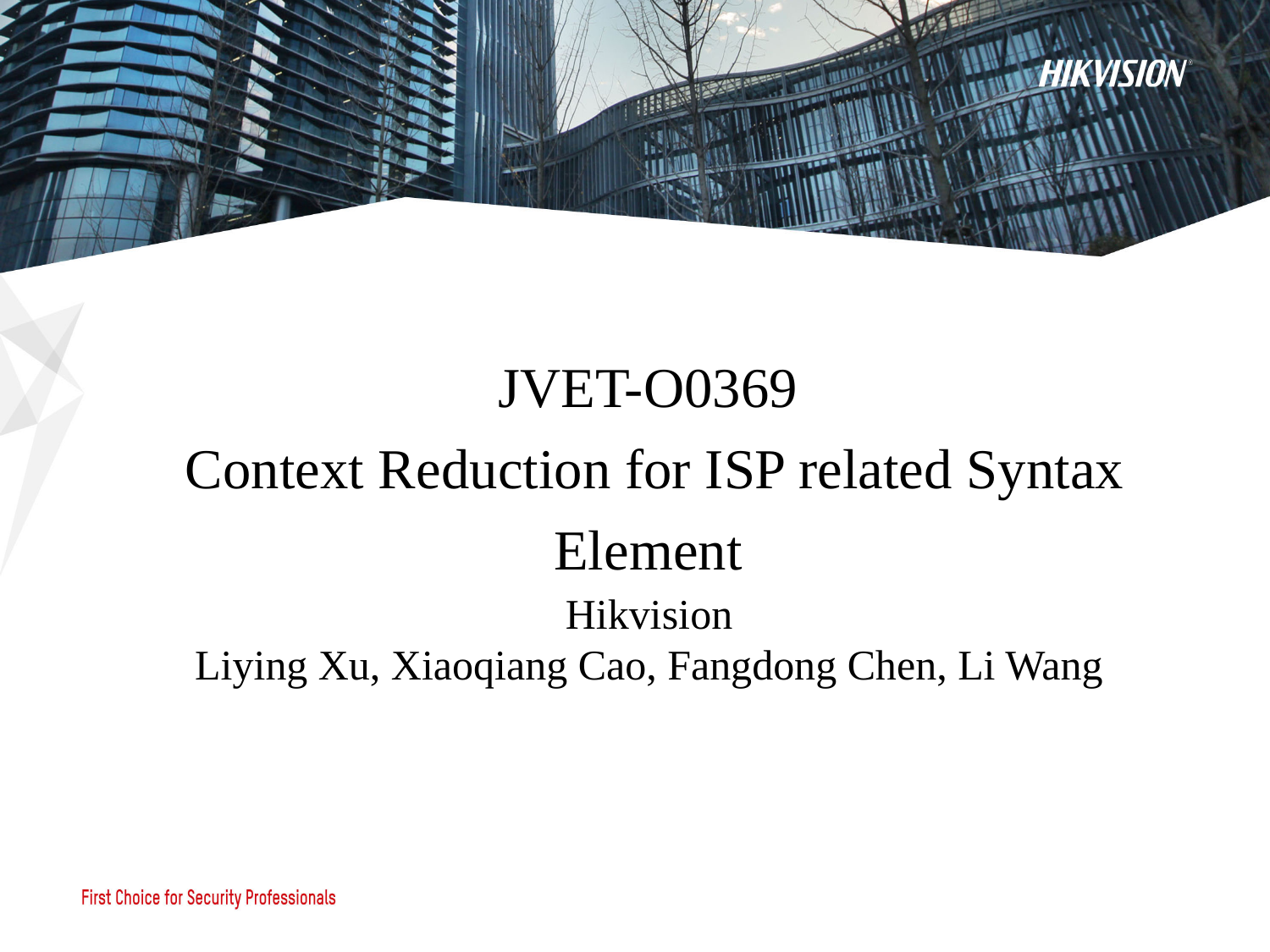

JVET-O0369
 Context Reduction for ISP related Syntax Element

Hikvision
Liying Xu, Xiaoqiang Cao, Fangdong Chen, Li Wang